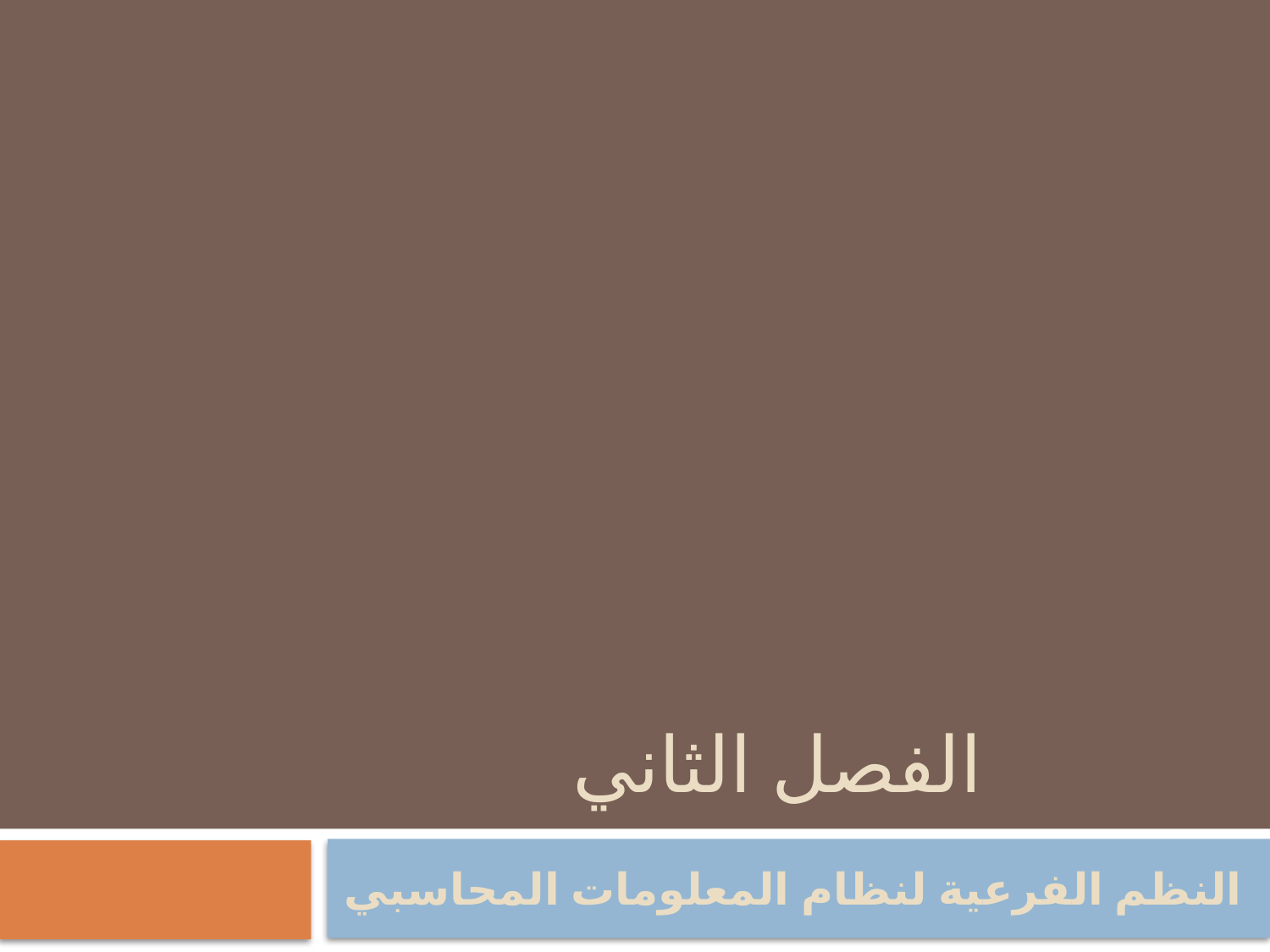

# الفصل الثاني
النظم الفرعية لنظام المعلومات المحاسبي